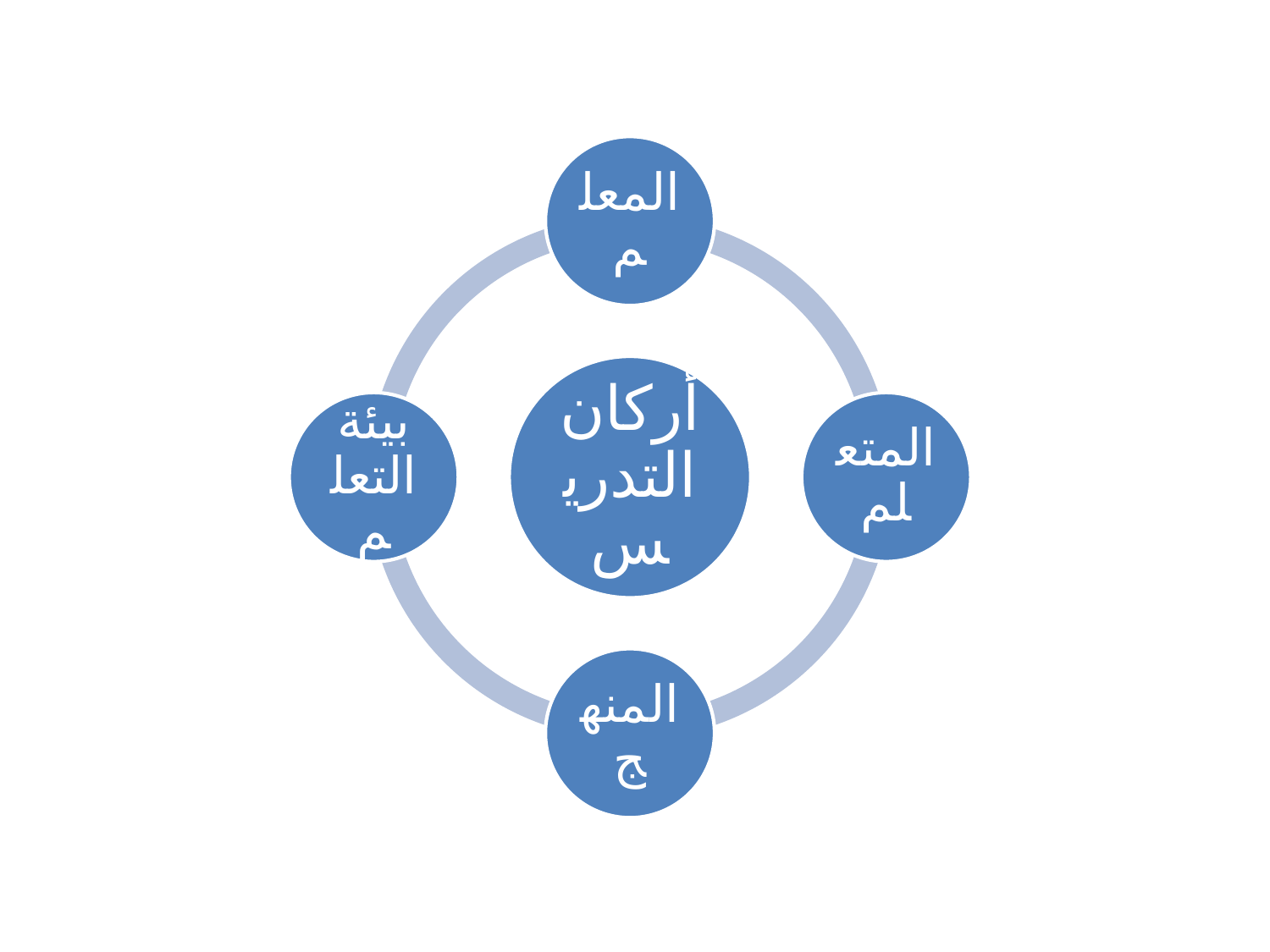

أركان التدريس
المعلم
المتعلم
المنهج
بيئة التعلم